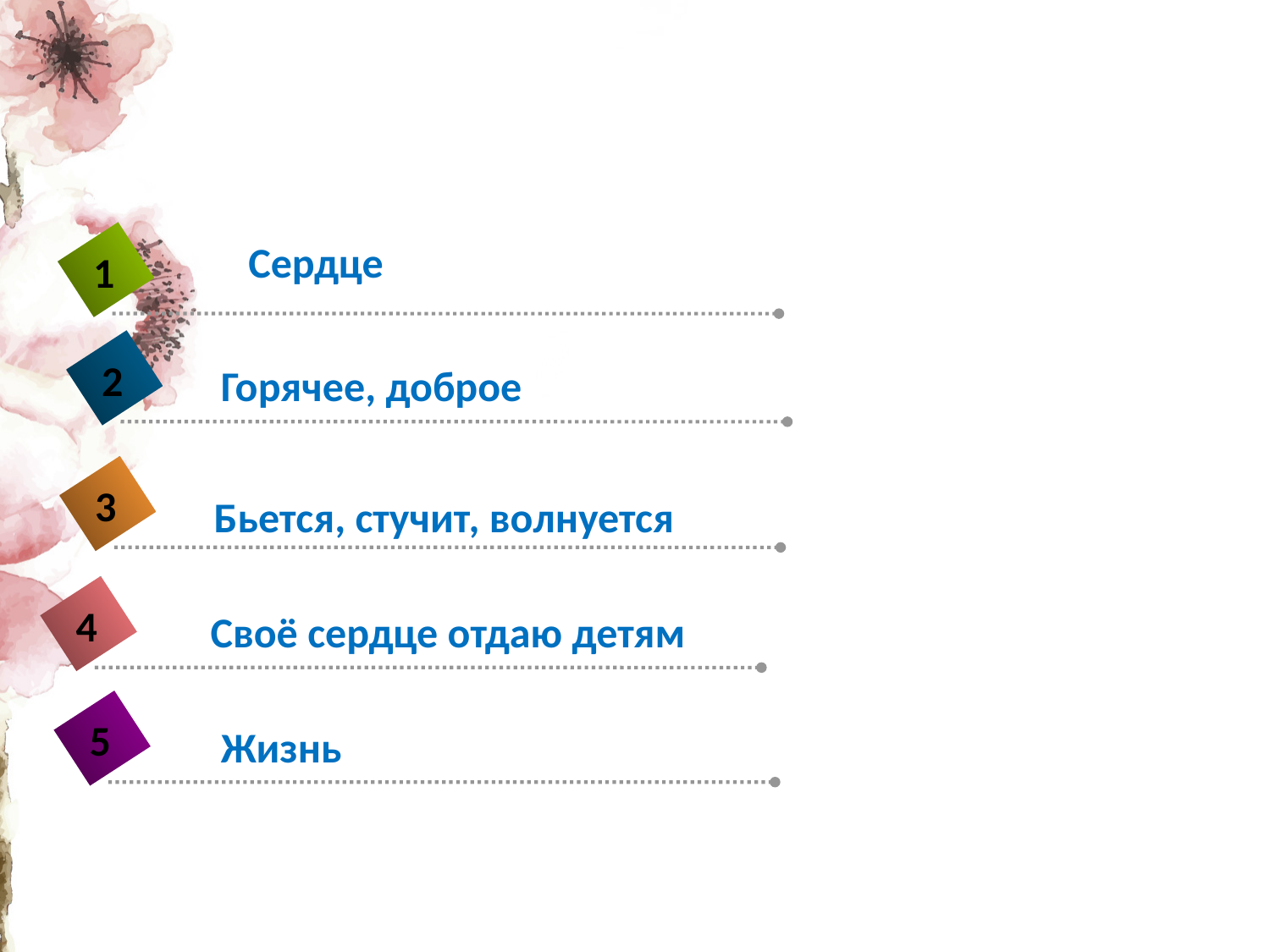

Сердце

1

2
Горячее, доброе

3
 Бьется, стучит, волнуется

4
  Своё сердце отдаю детям

5
Жизнь